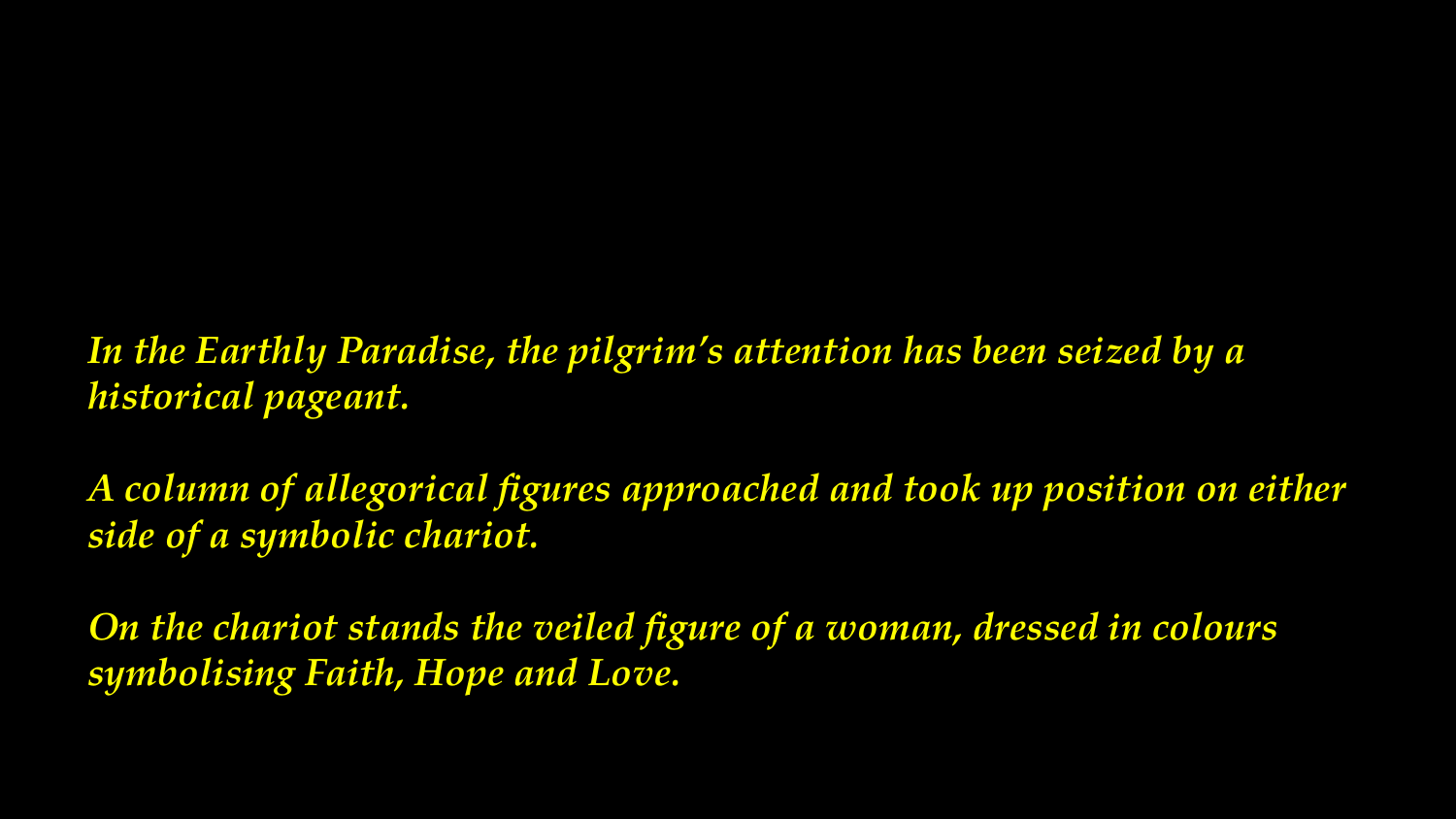

# In the Earthly Paradise, the pilgrim’s attention has been seized by a historical pageant. A column of allegorical figures approached and took up position on either side of a symbolic chariot. On the chariot stands the veiled figure of a woman, dressed in colours symbolising Faith, Hope and Love.